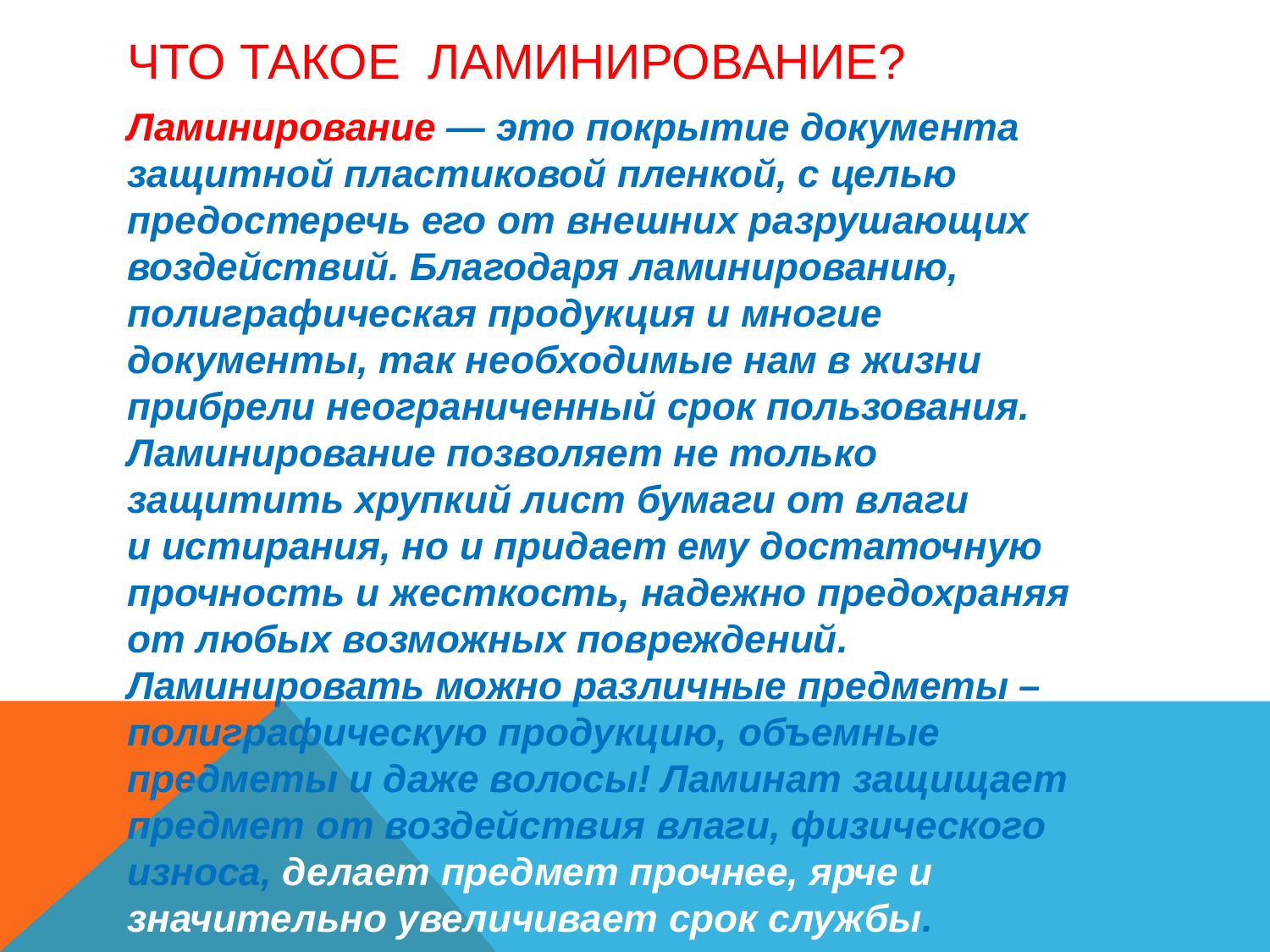

# Что такое  ламинирование?
Ламинирование — это покрытие документа защитной пластиковой пленкой, с целью предостеречь его от внешних разрушающих воздействий. Благодаря ламинированию, полиграфическая продукция и многие документы, так необходимые нам в жизни прибрели неограниченный срок пользования. Ламинирование позволяет не только защитить хрупкий лист бумаги от влаги и истирания, но и придает ему достаточную прочность и жесткость, надежно предохраняя от любых возможных повреждений. Ламинировать можно различные предметы – полиграфическую продукцию, объемные предметы и даже волосы! Ламинат защищает предмет от воздействия влаги, физического износа, делает предмет прочнее, ярче и значительно увеличивает срок службы.